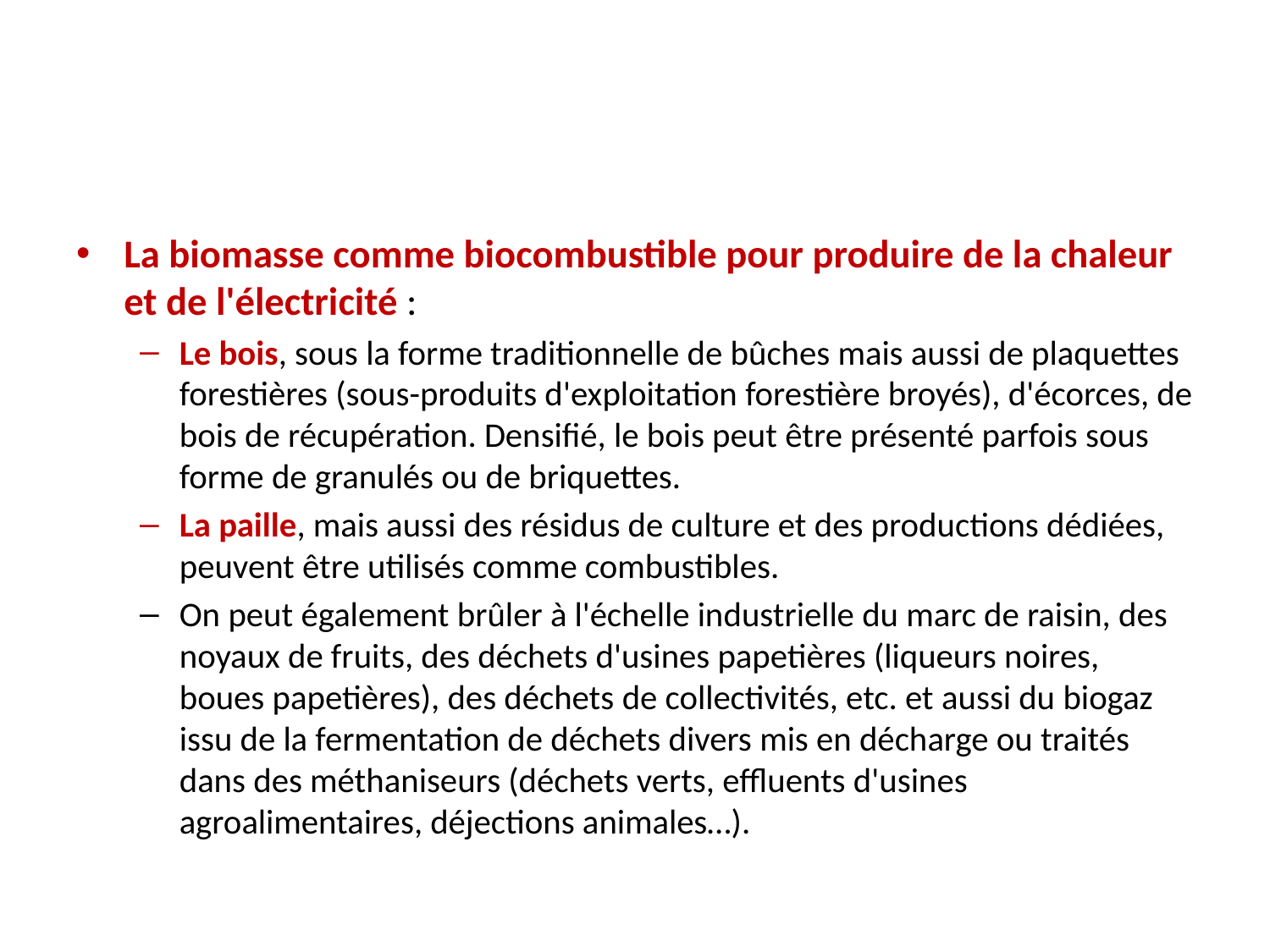

#
La biomasse comme biocombustible pour produire de la chaleur et de l'électricité :
Le bois, sous la forme traditionnelle de bûches mais aussi de plaquettes forestières (sous-produits d'exploitation forestière broyés), d'écorces, de bois de récupération. Densifié, le bois peut être présenté parfois sous forme de granulés ou de briquettes.
La paille, mais aussi des résidus de culture et des productions dédiées, peuvent être utilisés comme combustibles.
On peut également brûler à l'échelle industrielle du marc de raisin, des noyaux de fruits, des déchets d'usines papetières (liqueurs noires, boues papetières), des déchets de collectivités, etc. et aussi du biogaz issu de la fermentation de déchets divers mis en décharge ou traités dans des méthaniseurs (déchets verts, effluents d'usines agroalimentaires, déjections animales…).